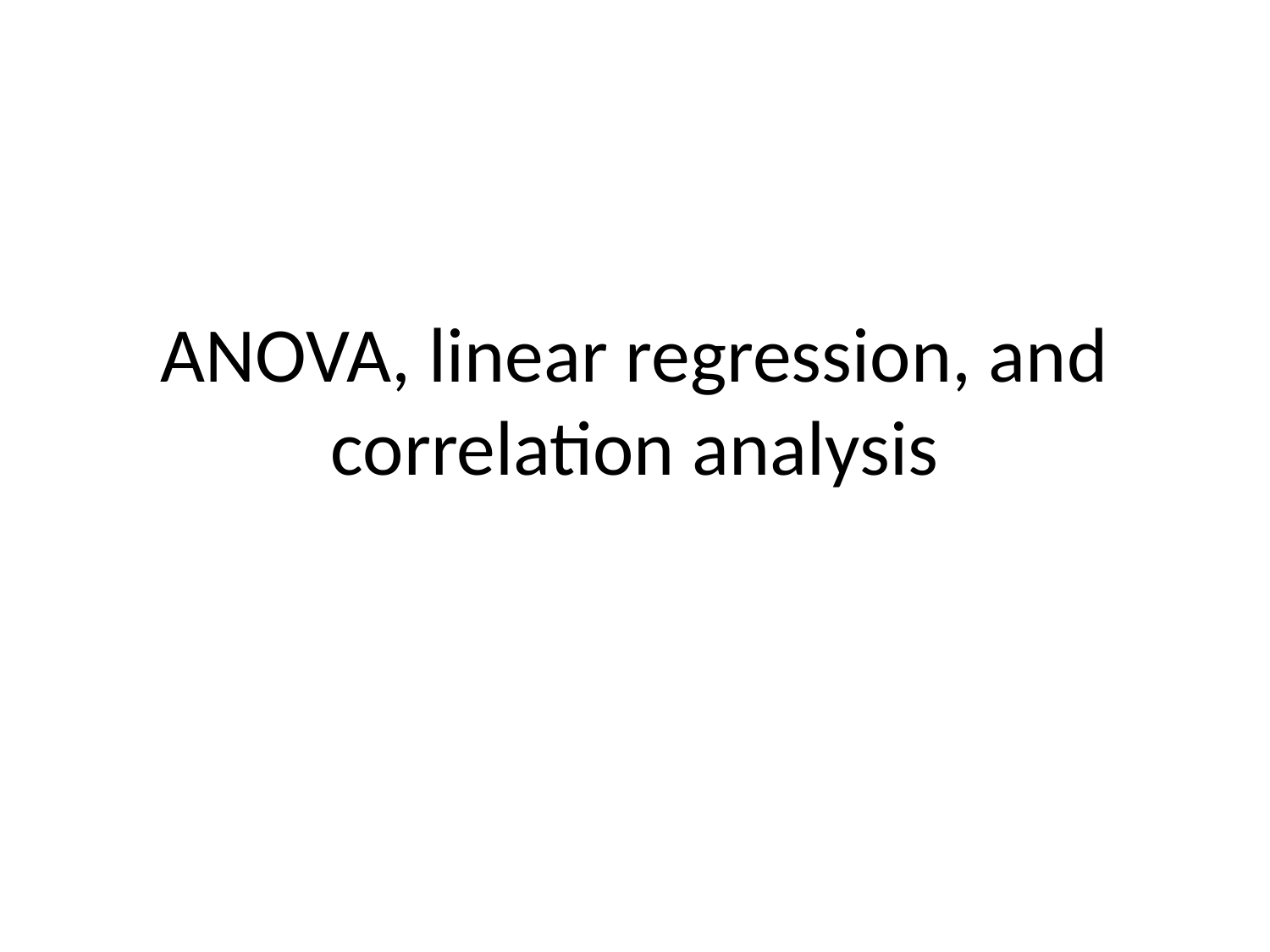

# ANOVA, linear regression, and correlation analysis